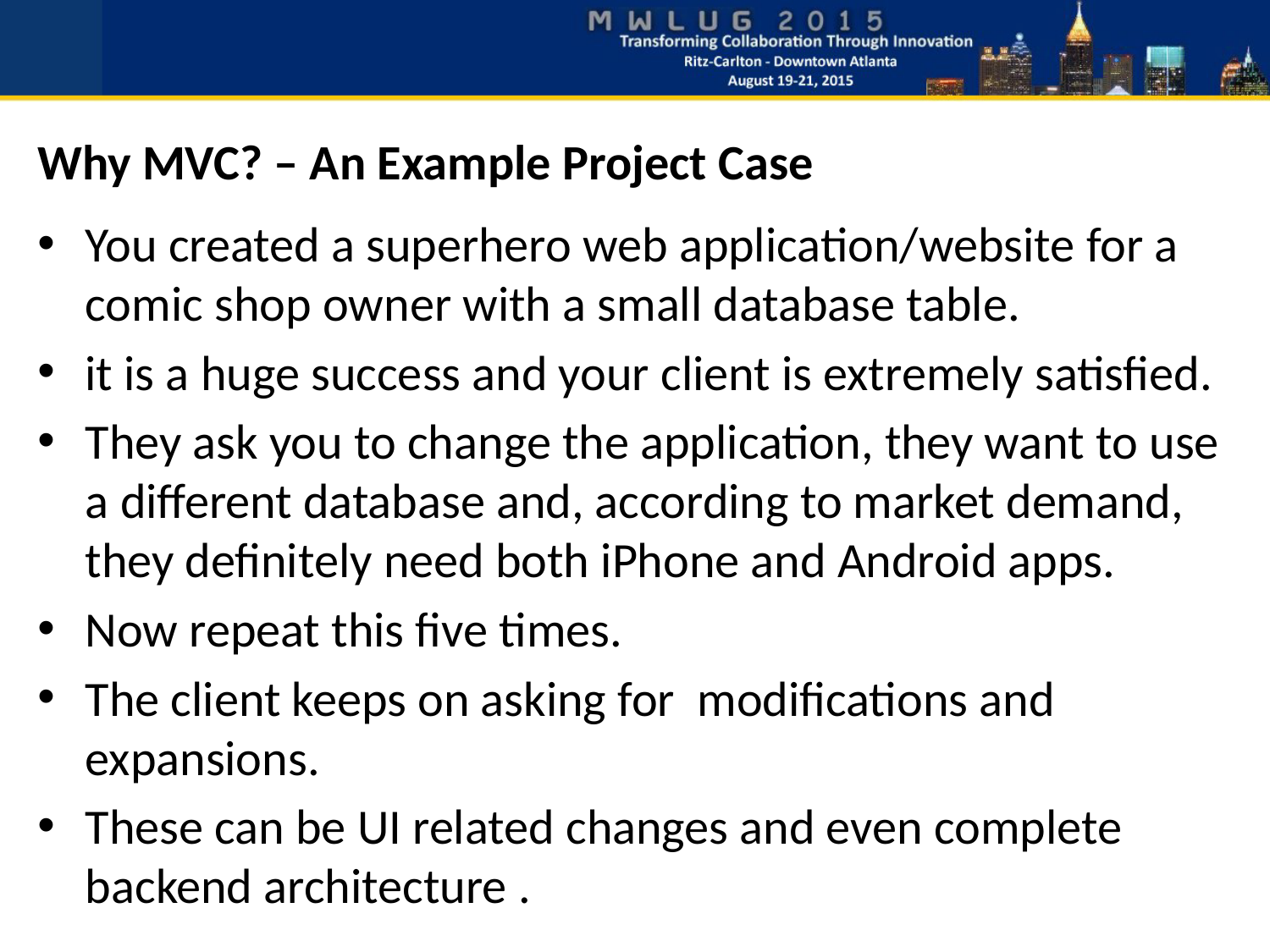

# Why MVC? – An Example Project Case
You created a superhero web application/website for a comic shop owner with a small database table.
it is a huge success and your client is extremely satisfied.
They ask you to change the application, they want to use a different database and, according to market demand, they definitely need both iPhone and Android apps.
Now repeat this five times.
The client keeps on asking for  modifications and expansions.
These can be UI related changes and even complete backend architecture .